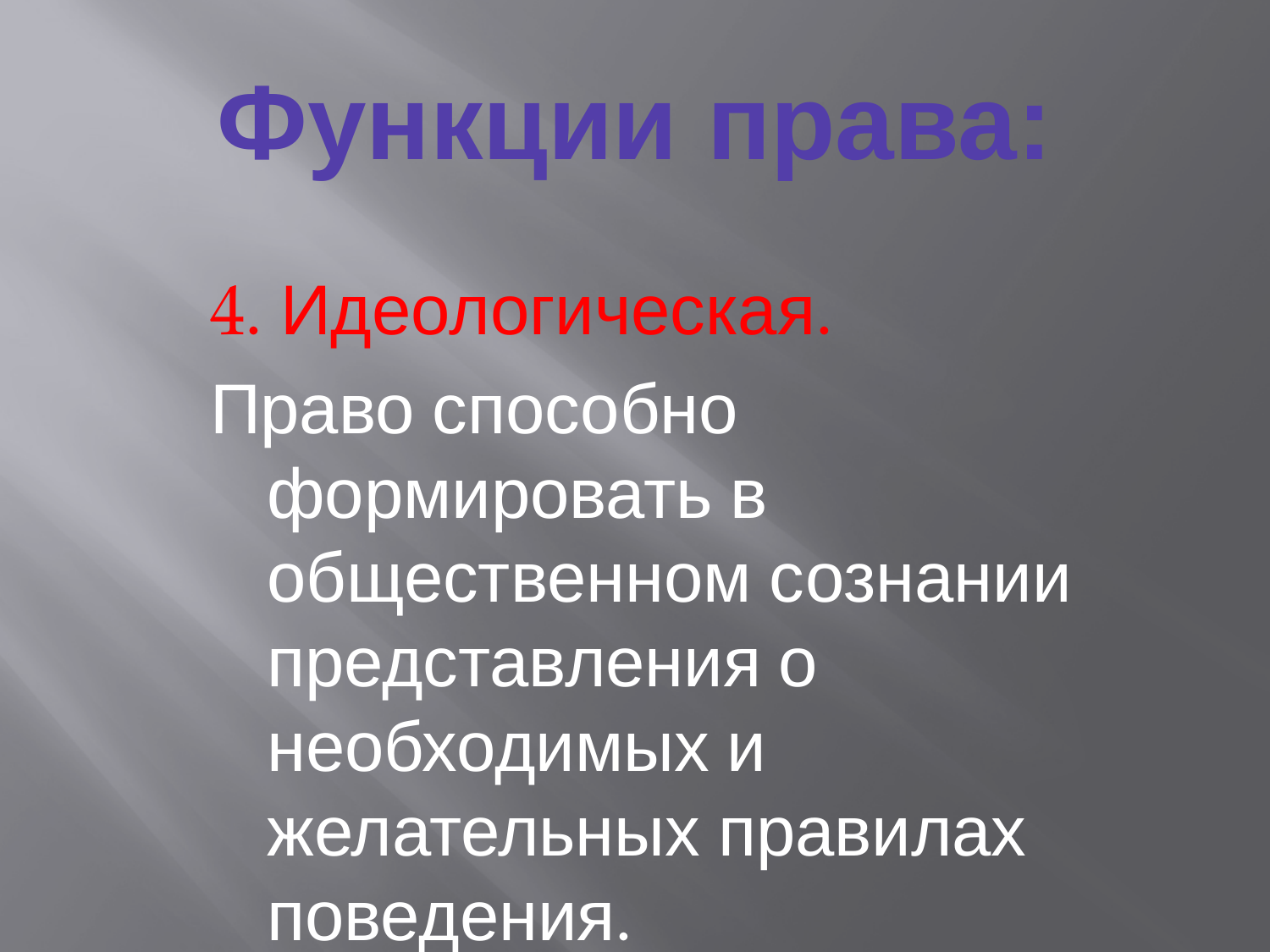

# Функции права:
4. Идеологическая.
Право способно формировать в общественном сознании представления о необходимых и желательных правилах поведения.